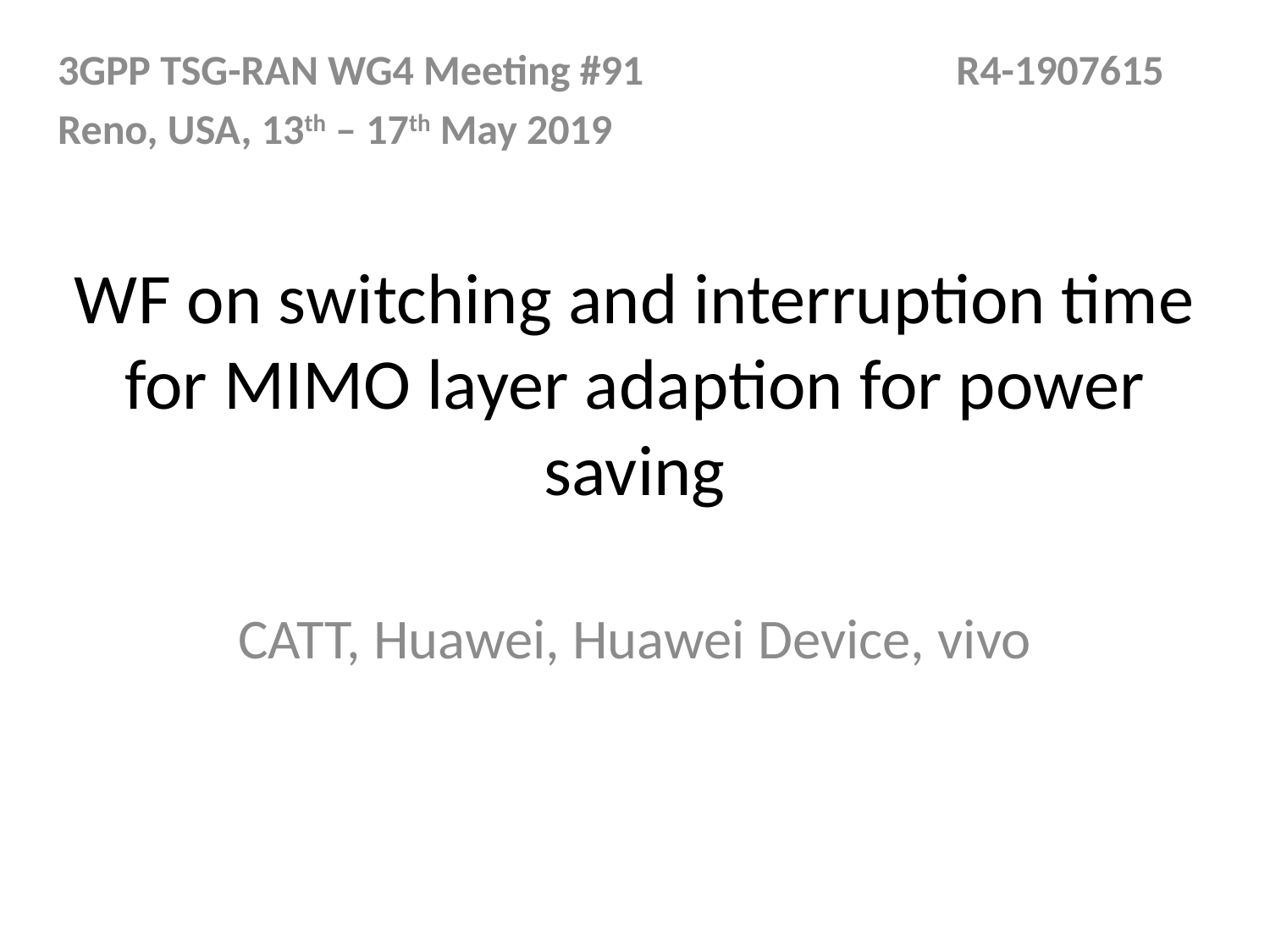

3GPP TSG-RAN WG4 Meeting #91	           		 R4-1907615
Reno, USA, 13th – 17th May 2019

# WF on switching and interruption time for MIMO layer adaption for power saving
CATT, Huawei, Huawei Device, vivo